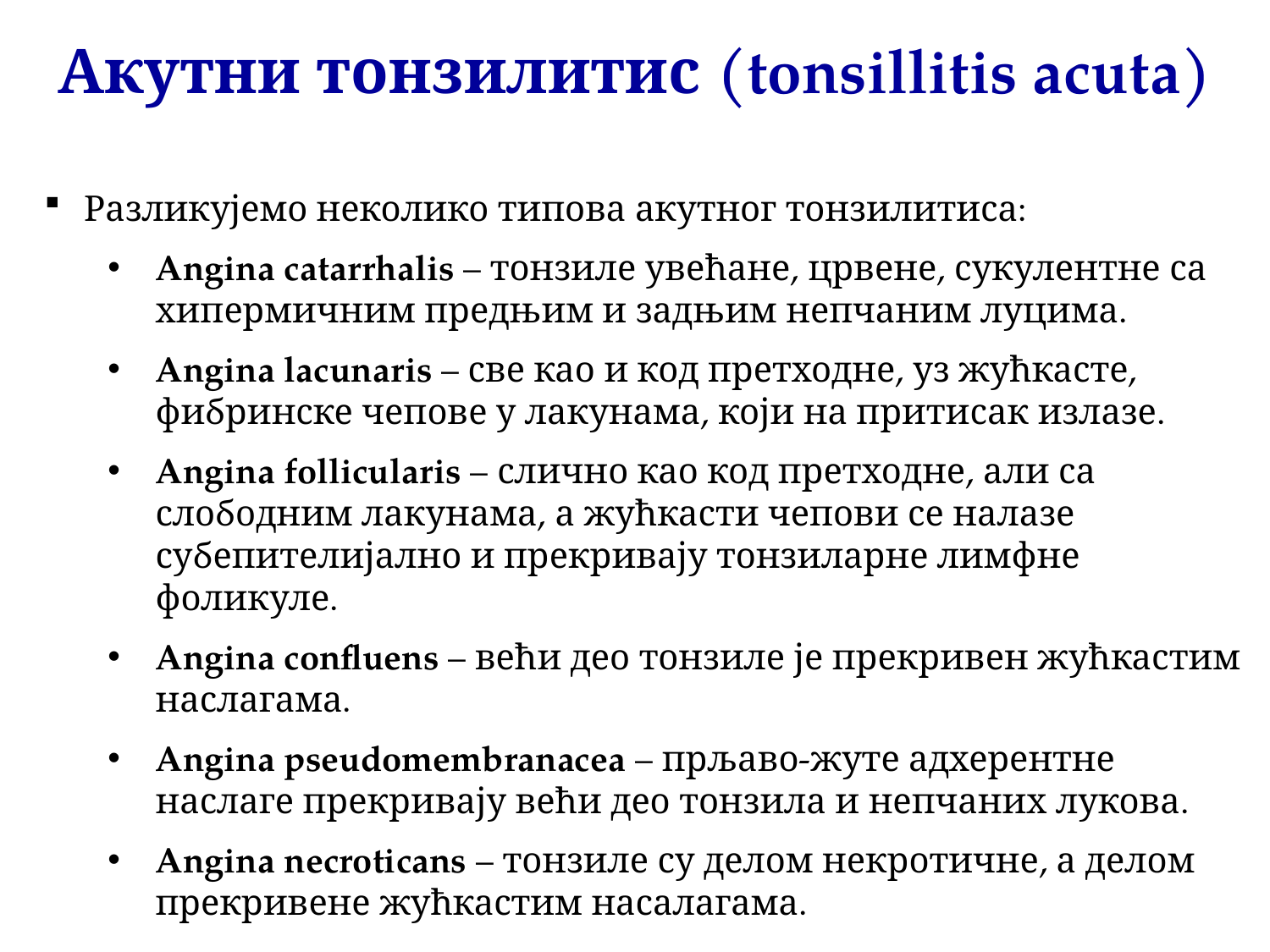

Акутни тонзилитис (tonsillitis acuta)
Разликујемо неколико типова акутног тонзилитиса:

Angina catarrhalis – тонзиле увећане, црвене, сукулентне са хипермичним предњим и задњим непчаним луцима.

Angina lacunaris – све као и код претходне, уз жућкасте, фибринске чепове у лакунама, који на притисак излазе.

Angina follicularis – слично као код претходне, али са слободним лакунама, а жућкасти чепови се налазе субепителијално и прекривају тонзиларне лимфне фоликуле.

Angina confluens – већи део тонзиле је прекривен жућкастим наслагама.

Angina pseudomembranacea – прљаво-жуте адхерентне наслаге прекривају већи део тонзила и непчаних лукова.

Angina necroticans – тонзиле су делом некротичне, а делом прекривене жућкастим насалагама.